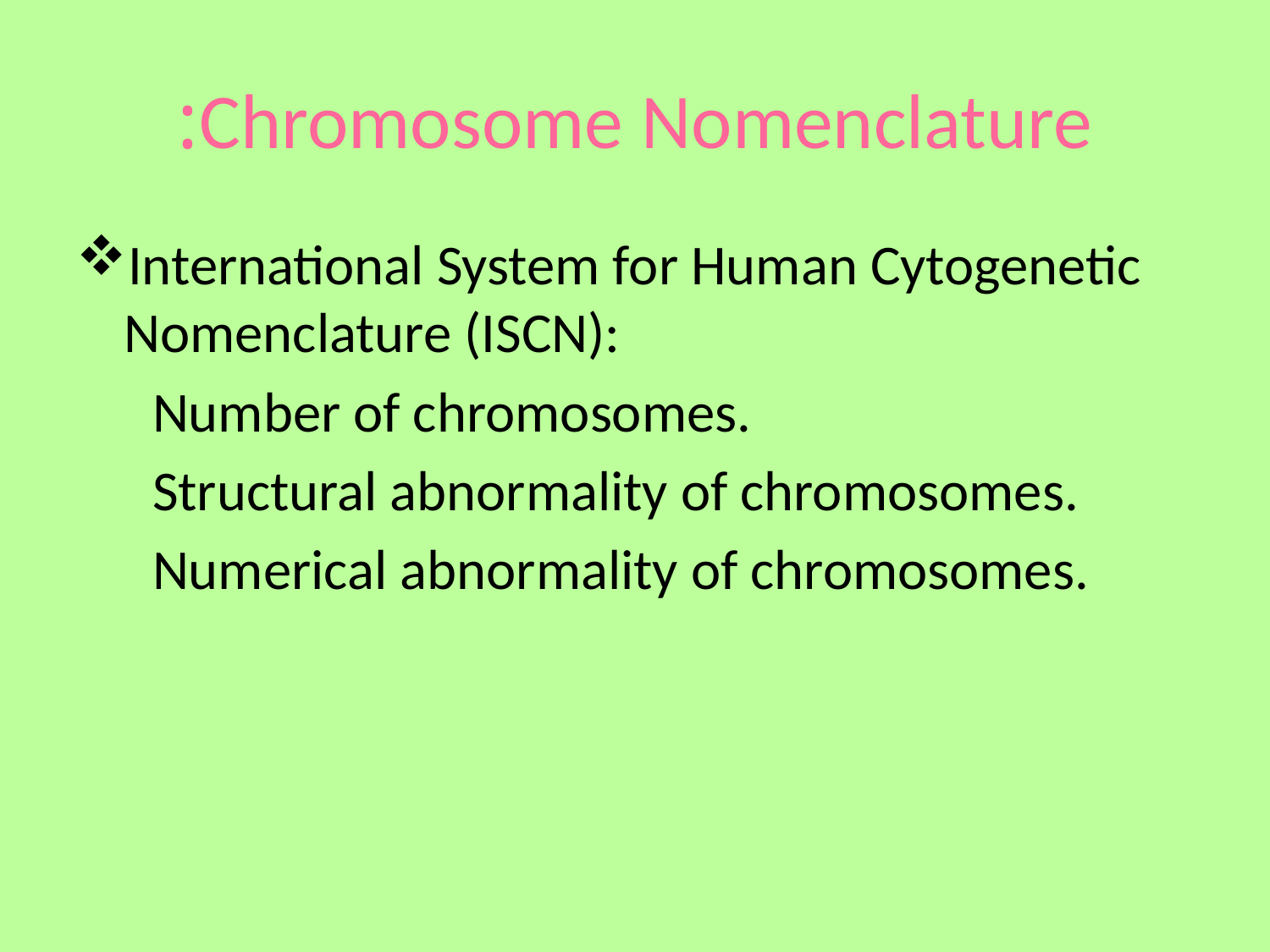

# Chromosome Nomenclature:
International System for Human Cytogenetic Nomenclature (ISCN):
      Number of chromosomes.
      Structural abnormality of chromosomes.
      Numerical abnormality of chromosomes.